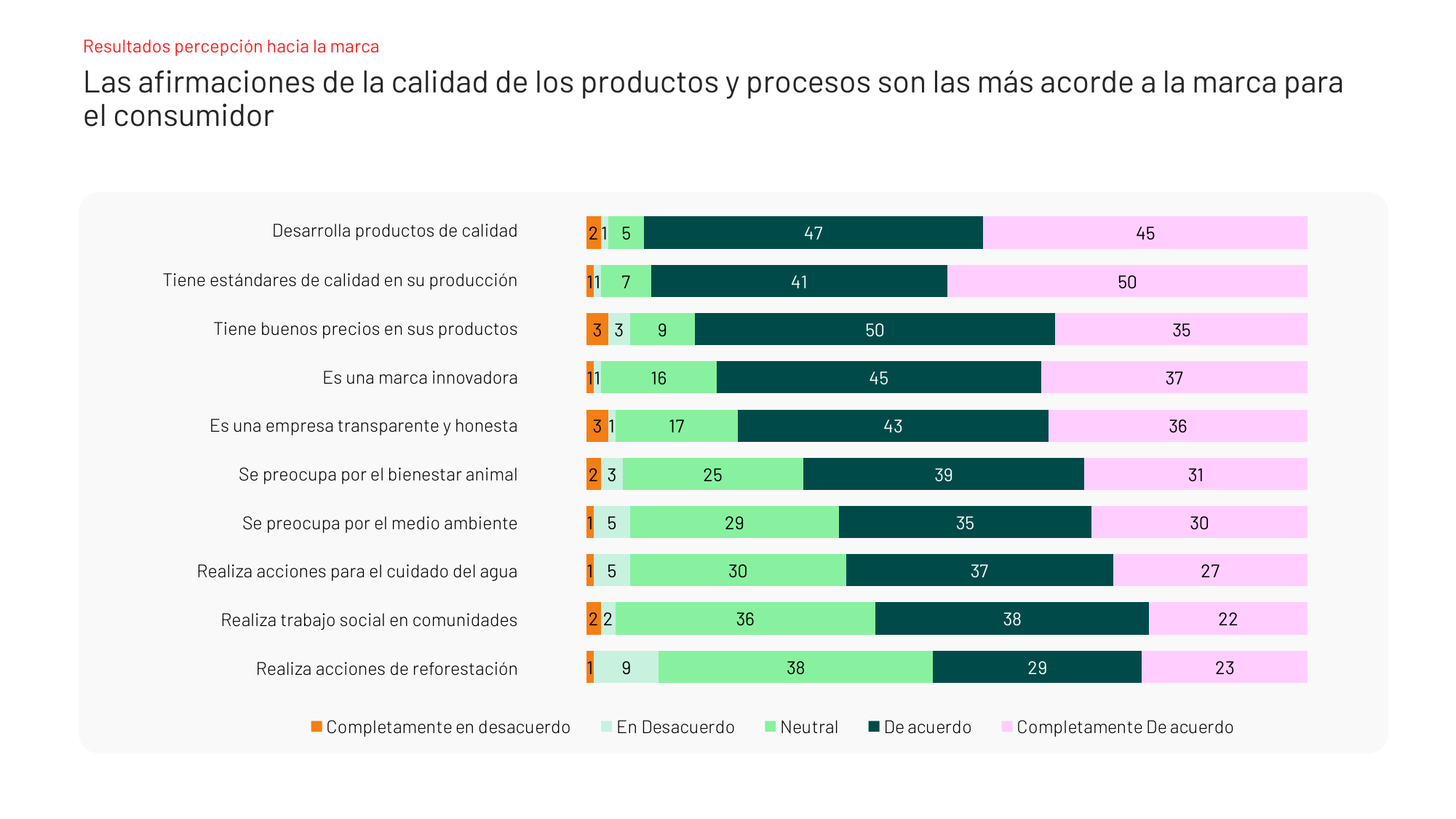

Resultados percepción hacia la marca
# Las afirmaciones de la calidad de los productos y procesos son las más acorde a la marca para el consumidor

### Chart

| Category | Completamente en desacuerdo | En Desacuerdo | Ni de acuerdo ni desacuerdo | De acuerdo | Completamente de acuerdo |
|---|---|---|---|---|---|
| Desarrolla productos de calidad | 2.0 | 1.0 | 5.0 | 47.0 | 45.0 |
| Tiene estándares de calidad en su producción | 1.0 | 1.0 | 7.0 | 41.0 | 50.0 |
| Buenos precios | 3.0 | 3.0 | 9.0 | 50.0 | 35.0 |
| Es innovadora | 1.0 | 1.0 | 16.0 | 45.0 | 37.0 |
| Es una empresa trasnpatente | 3.0 | 1.0 | 17.0 | 43.0 | 36.0 |
| Bienestar animal | 2.0 | 3.0 | 25.0 | 39.0 | 31.0 |
| Medio ambiente | 1.0 | 5.0 | 29.0 | 35.0 | 30.0 |
| Cuidado del agua | 1.0 | 5.0 | 30.0 | 37.0 | 27.0 |
| Realiza trabajo en comunidades | 2.0 | 2.0 | 36.0 | 38.0 | 22.0 |
| Reforestación | 1.0 | 9.0 | 38.0 | 29.0 | 23.0 |
| Desarrolla productos de calidad |  |
| --- | --- |
| Tiene estándares de calidad en su producción |  |
| Tiene buenos precios en sus productos |  |
| Es una marca innovadora |  |
| Es una empresa transparente y honesta |  |
| Se preocupa por el bienestar animal |  |
| Se preocupa por el medio ambiente |  |
| Realiza acciones para el cuidado del agua |  |
| Realiza trabajo social en comunidades |  |
| Realiza acciones de reforestación |  |

### Chart

| Category | Completamente en desacuerdo | En Desacuerdo | Neutral | De acuerdo | Completamente De acuerdo |
|---|---|---|---|---|---|
|  | None | None | None | None | None |